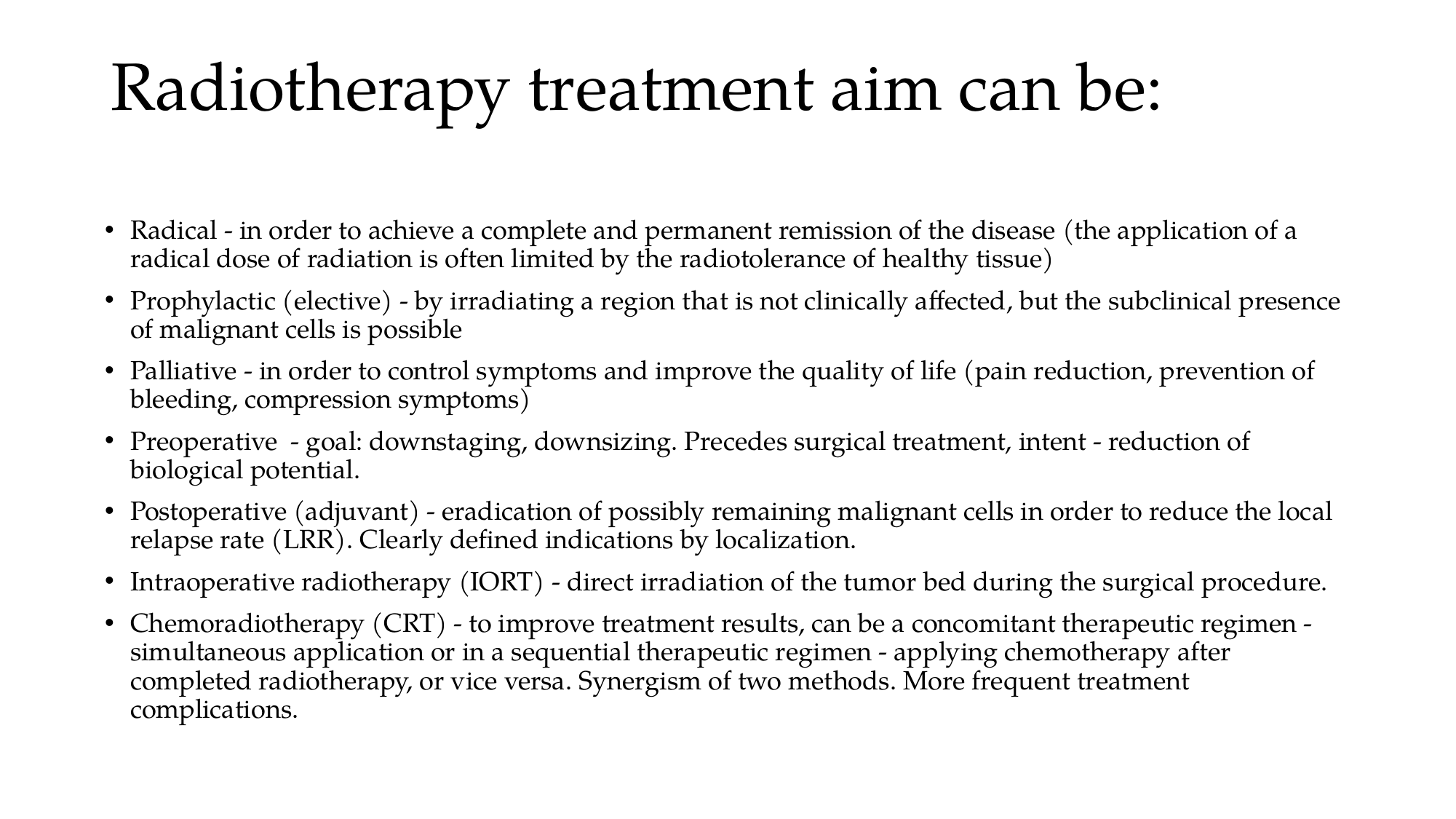

# Radiotherapy treatment aim can be:
Radical - in order to achieve a complete and permanent remission of the disease (the application of a radical dose of radiation is often limited by the radiotolerance of healthy tissue)
Prophylactic (elective) - by irradiating a region that is not clinically affected, but the subclinical presence of malignant cells is possible
Palliative - in order to control symptoms and improve the quality of life (pain reduction, prevention of bleeding, compression symptoms)
Preoperative  - goal: downstaging, downsizing. Precedes surgical treatment, intent - reduction of biological potential.
Postoperative (adjuvant) - eradication of possibly remaining malignant cells in order to reduce the local relapse rate (LRR). Clearly defined indications by localization.
Intraoperative radiotherapy (IORT) - direct irradiation of the tumor bed during the surgical procedure.
Chemoradiotherapy (CRT) - to improve treatment results, can be a concomitant therapeutic regimen - simultaneous application or in a sequential therapeutic regimen - applying chemotherapy after completed radiotherapy, or vice versa. Synergism of two methods. More frequent treatment complications.